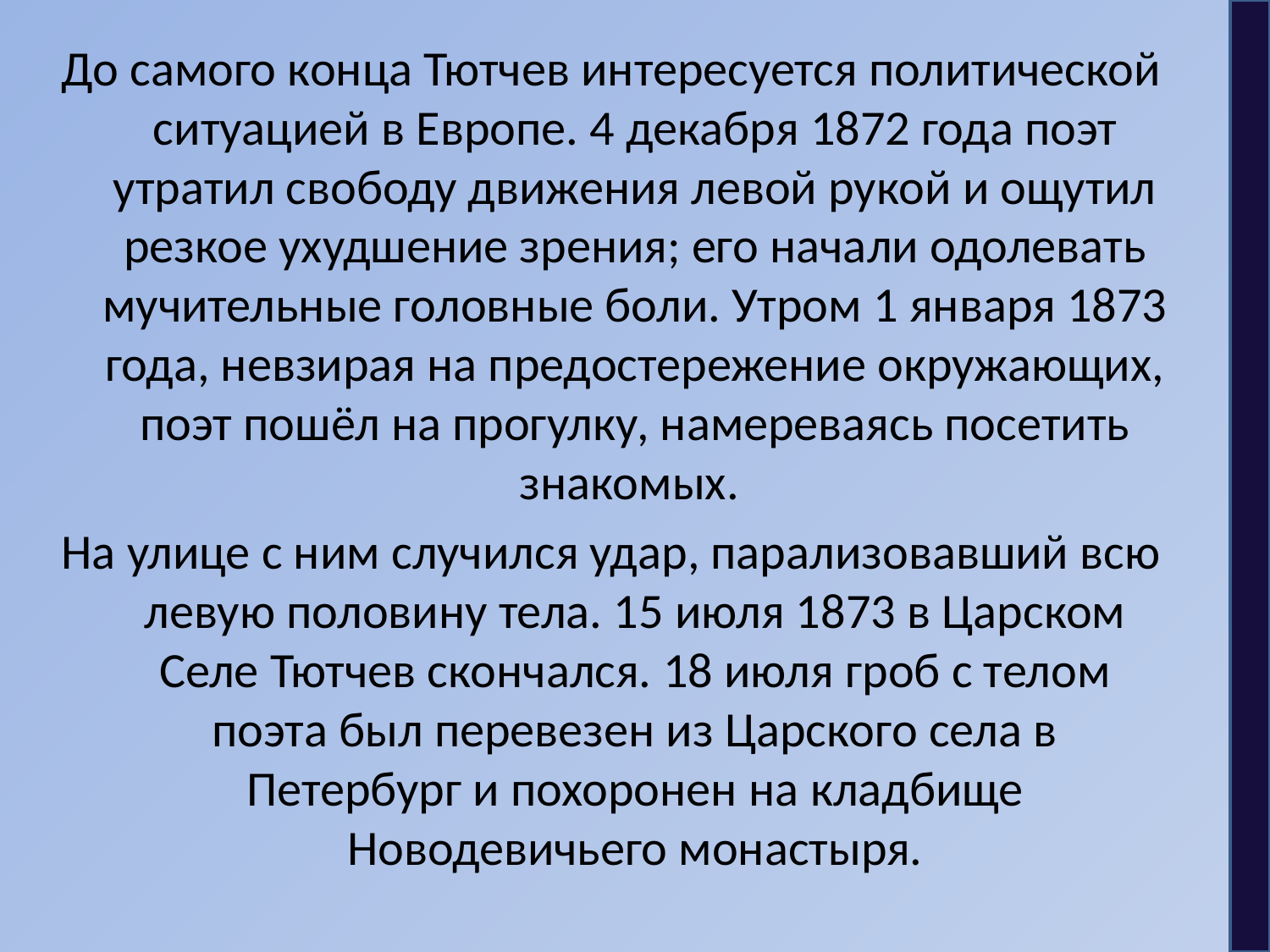

До самого конца Тютчев интересуется политической ситуацией в Европе. 4 декабря 1872 года поэт утратил свободу движения левой рукой и ощутил резкое ухудшение зрения; его начали одолевать мучительные головные боли. Утром 1 января 1873 года, невзирая на предостережение окружающих, поэт пошёл на прогулку, намереваясь посетить знакомых.
На улице с ним случился удар, парализовавший всю левую половину тела. 15 июля 1873 в Царском Селе Тютчев скончался. 18 июля гроб с телом поэта был перевезен из Царского села в Петербург и похоронен на кладбище Новодевичьего монастыря.